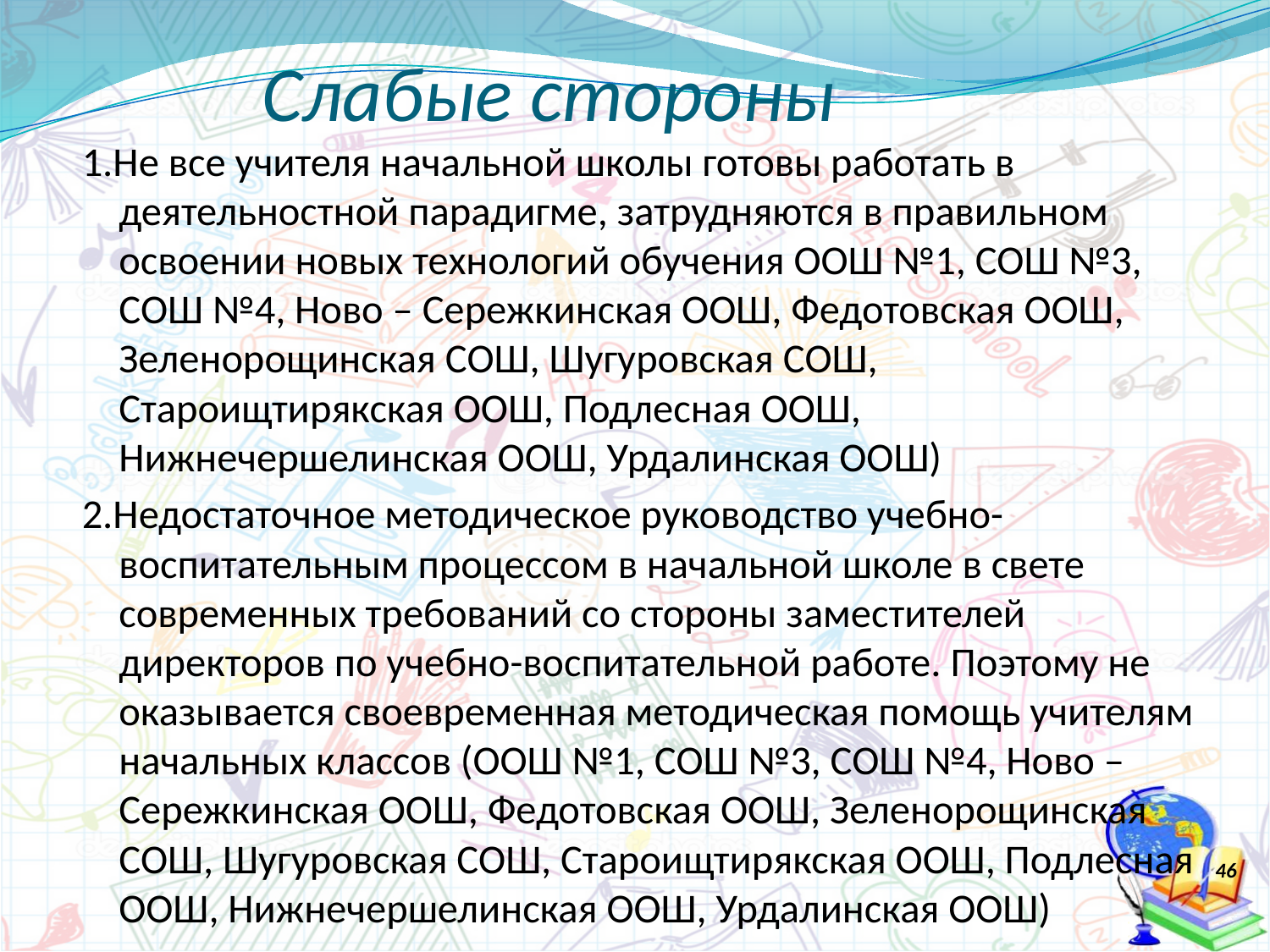

# Слабые стороны
1.Не все учителя начальной школы готовы работать в деятельностной парадигме, затрудняются в правильном  освоении новых технологий обучения ООШ №1, СОШ №3, СОШ №4, Ново – Сережкинская ООШ, Федотовская ООШ, Зеленорощинская СОШ, Шугуровская СОШ, Староищтирякская ООШ, Подлесная ООШ, Нижнечершелинская ООШ, Урдалинская ООШ)
2.Недостаточное методическое руководство учебно-воспитательным процессом в начальной школе в свете современных требований со стороны заместителей директоров по учебно-воспитательной работе. Поэтому не оказывается своевременная методическая помощь учителям начальных классов (ООШ №1, СОШ №3, СОШ №4, Ново – Сережкинская ООШ, Федотовская ООШ, Зеленорощинская СОШ, Шугуровская СОШ, Староищтирякская ООШ, Подлесная ООШ, Нижнечершелинская ООШ, Урдалинская ООШ)

46